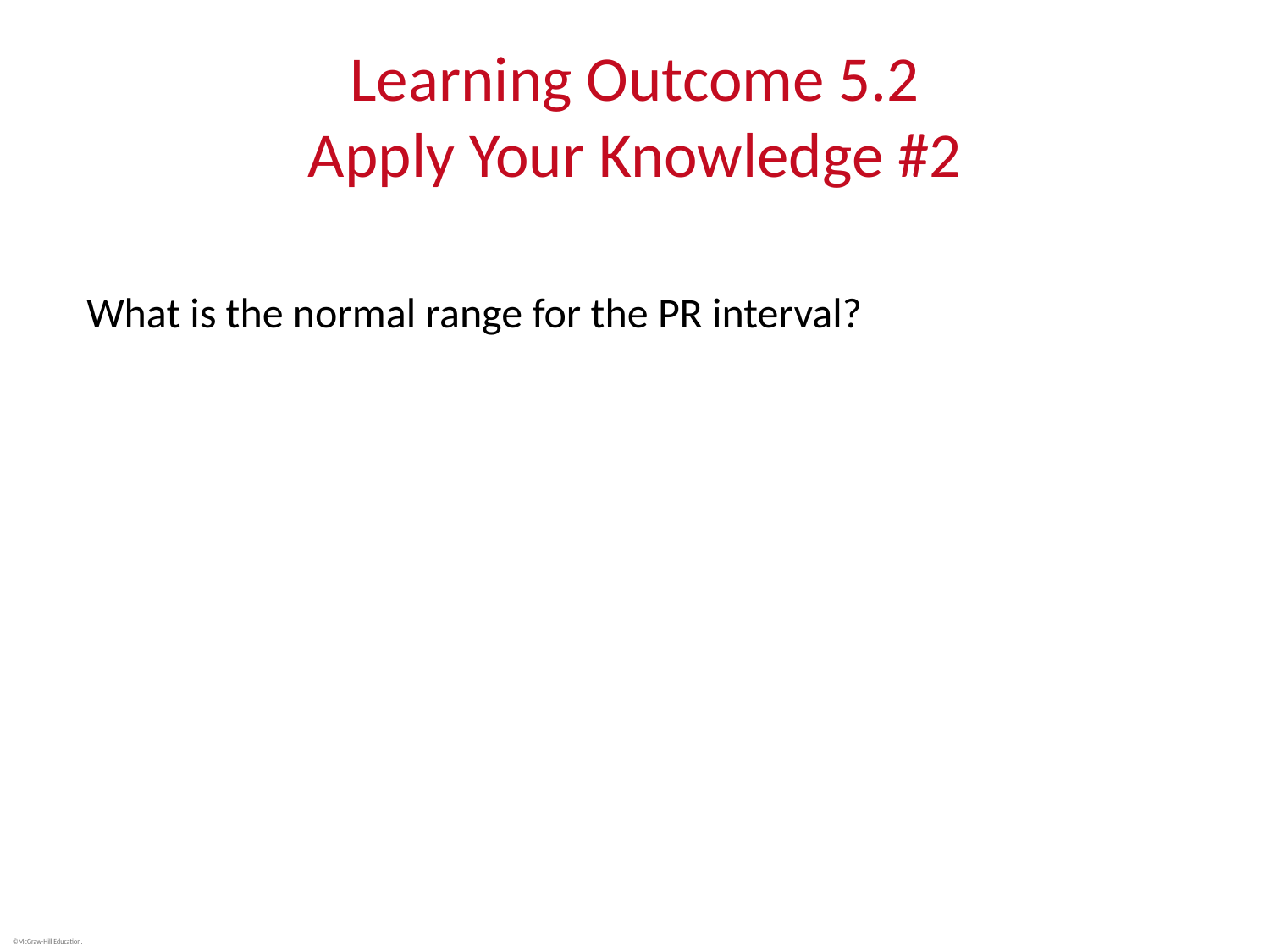

# Learning Outcome 5.2 Apply Your Knowledge #2
What is the normal range for the PR interval?